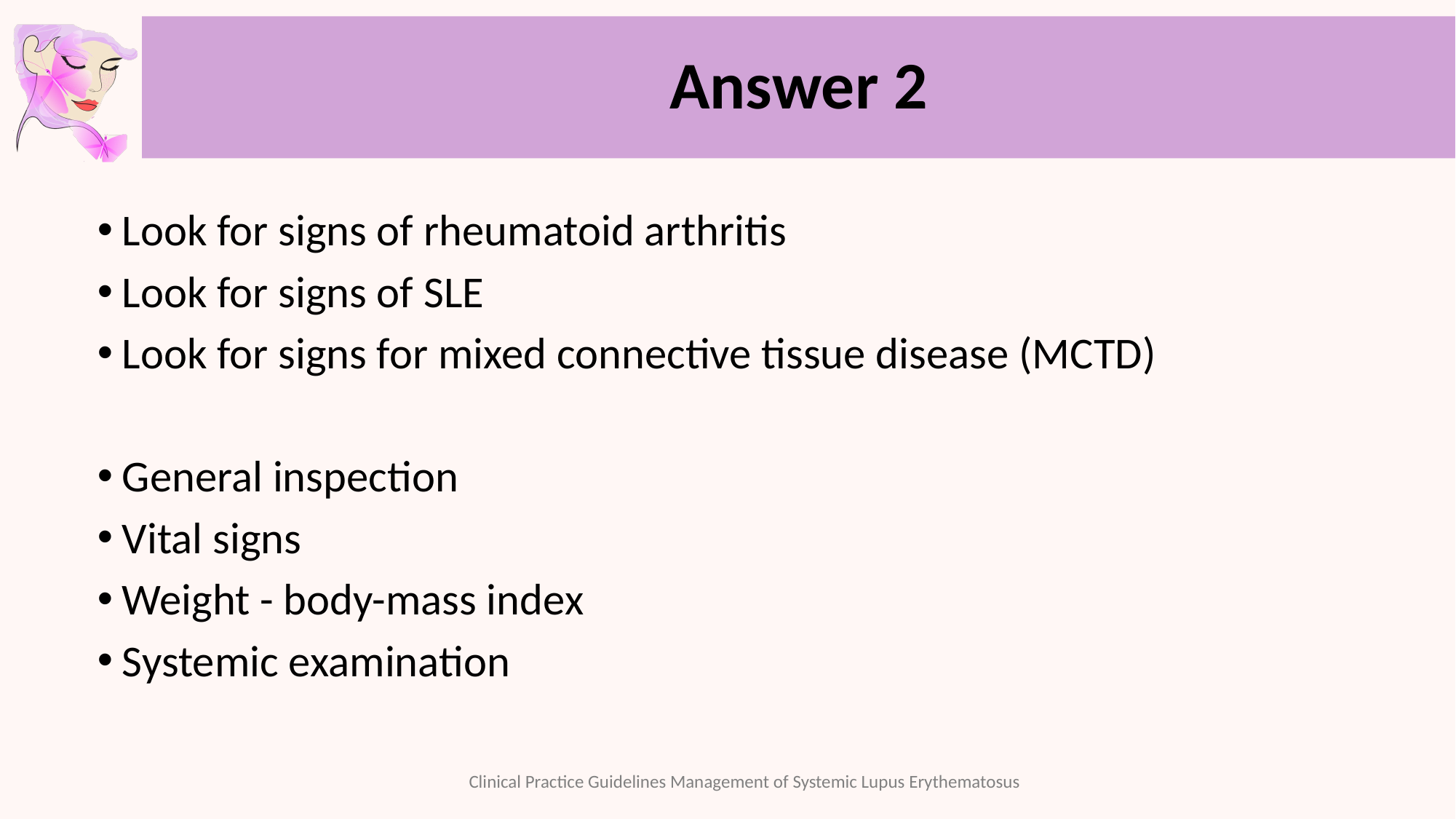

# Answer 2
Look for signs of rheumatoid arthritis
Look for signs of SLE
Look for signs for mixed connective tissue disease (MCTD)

General inspection
Vital signs
Weight - body-mass index
Systemic examination